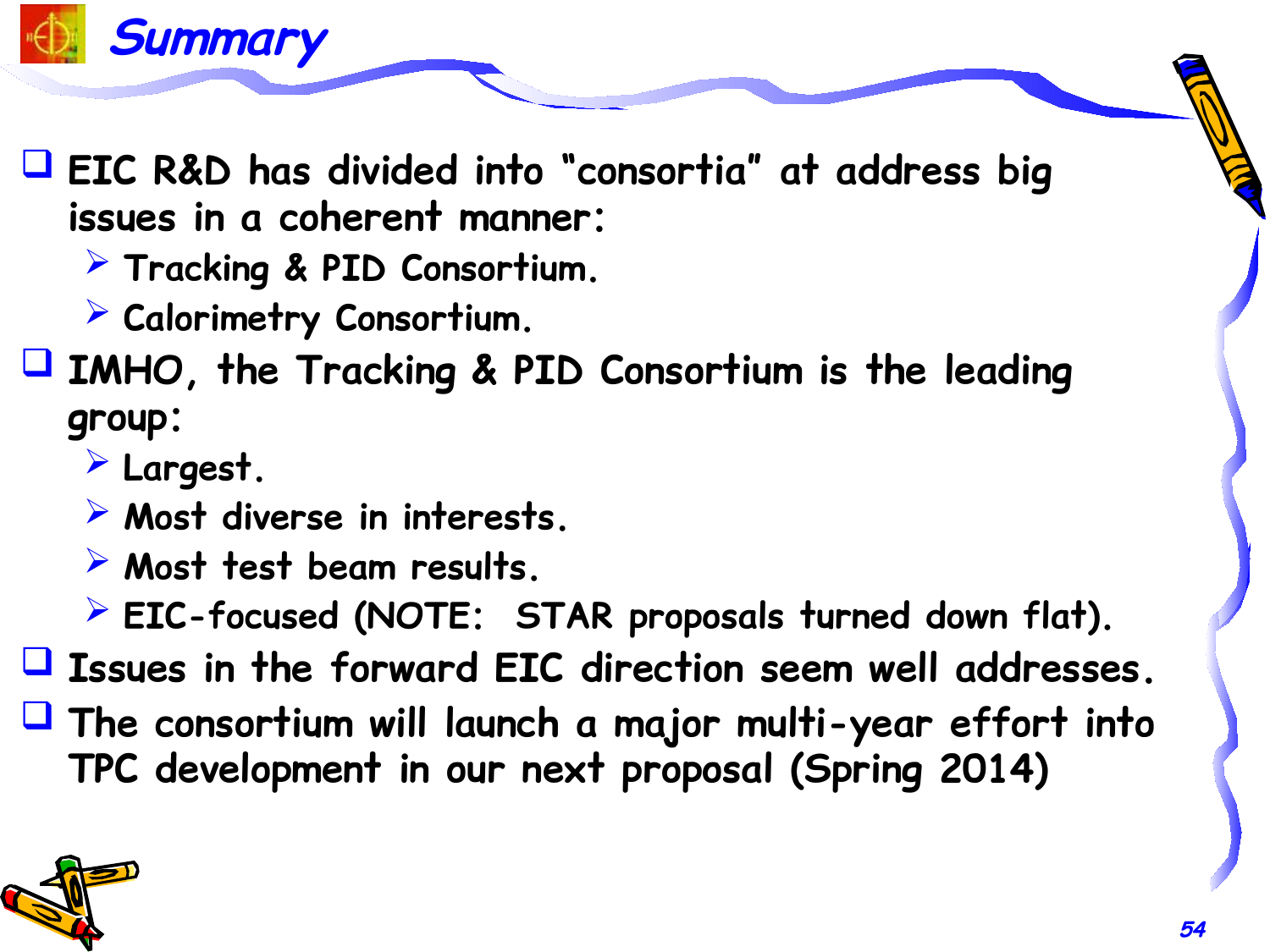

# Summary
EIC R&D has divided into “consortia” at address big issues in a coherent manner:
Tracking & PID Consortium.
Calorimetry Consortium.
IMHO, the Tracking & PID Consortium is the leading group:
Largest.
Most diverse in interests.
Most test beam results.
EIC-focused (NOTE:  STAR proposals turned down flat).
Issues in the forward EIC direction seem well addresses.
The consortium will launch a major multi-year effort into TPC development in our next proposal (Spring 2014)
54